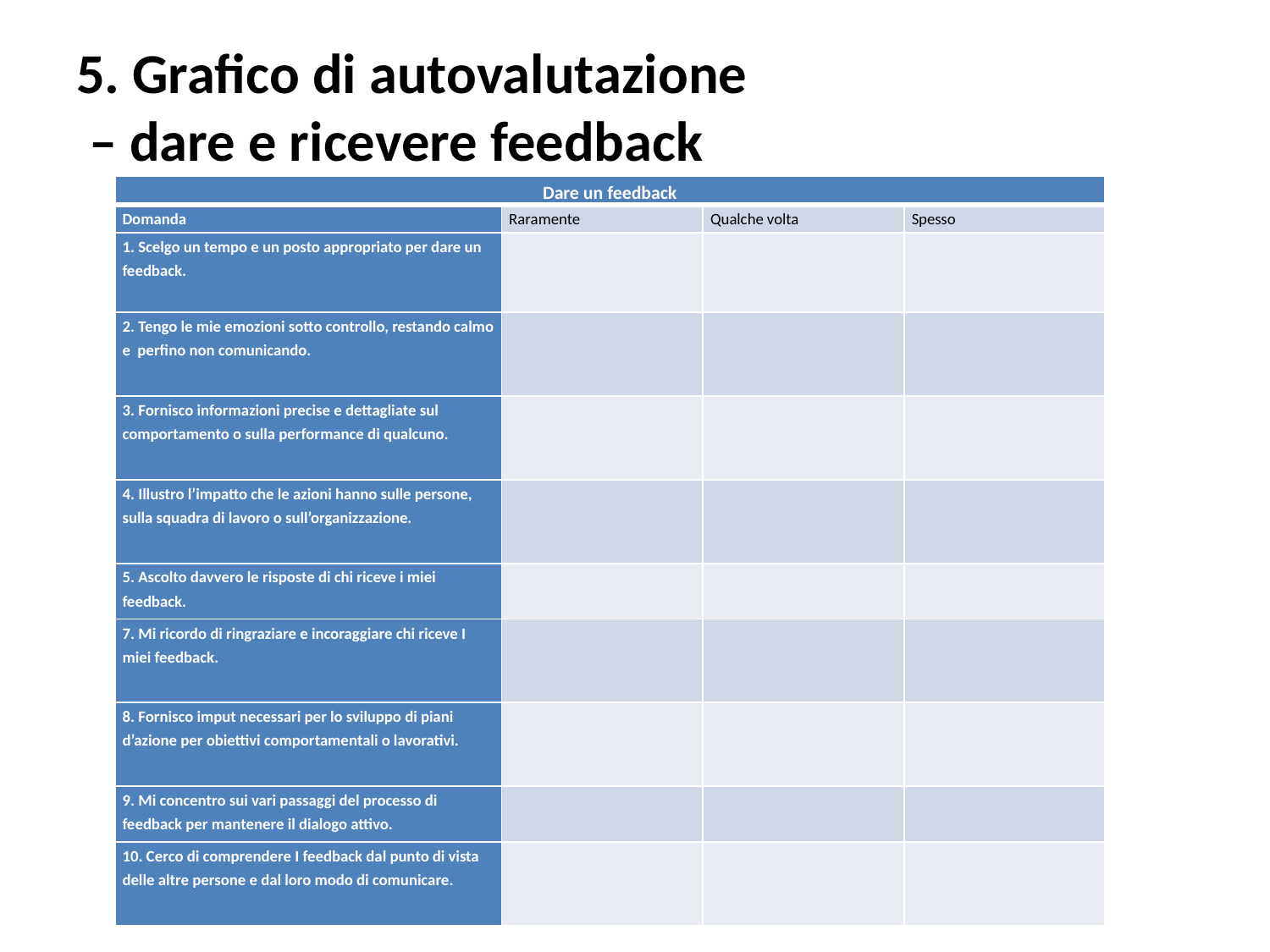

# 5. Grafico di autovalutazione – dare e ricevere feedback
| Dare un feedback |  |  |  |
| --- | --- | --- | --- |
| Domanda | Raramente | Qualche volta | Spesso |
| 1. Scelgo un tempo e un posto appropriato per dare un feedback. |  |  |  |
| 2. Tengo le mie emozioni sotto controllo, restando calmo e perfino non comunicando. |  |  |  |
| 3. Fornisco informazioni precise e dettagliate sul comportamento o sulla performance di qualcuno. |  |  |  |
| 4. Illustro l’impatto che le azioni hanno sulle persone, sulla squadra di lavoro o sull’organizzazione. |  |  |  |
| 5. Ascolto davvero le risposte di chi riceve i miei feedback. |  |  |  |
| 7. Mi ricordo di ringraziare e incoraggiare chi riceve I miei feedback. |  |  |  |
| 8. Fornisco imput necessari per lo sviluppo di piani d’azione per obiettivi comportamentali o lavorativi. |  |  |  |
| 9. Mi concentro sui vari passaggi del processo di feedback per mantenere il dialogo attivo. |  |  |  |
| 10. Cerco di comprendere I feedback dal punto di vista delle altre persone e dal loro modo di comunicare. |  |  |  |